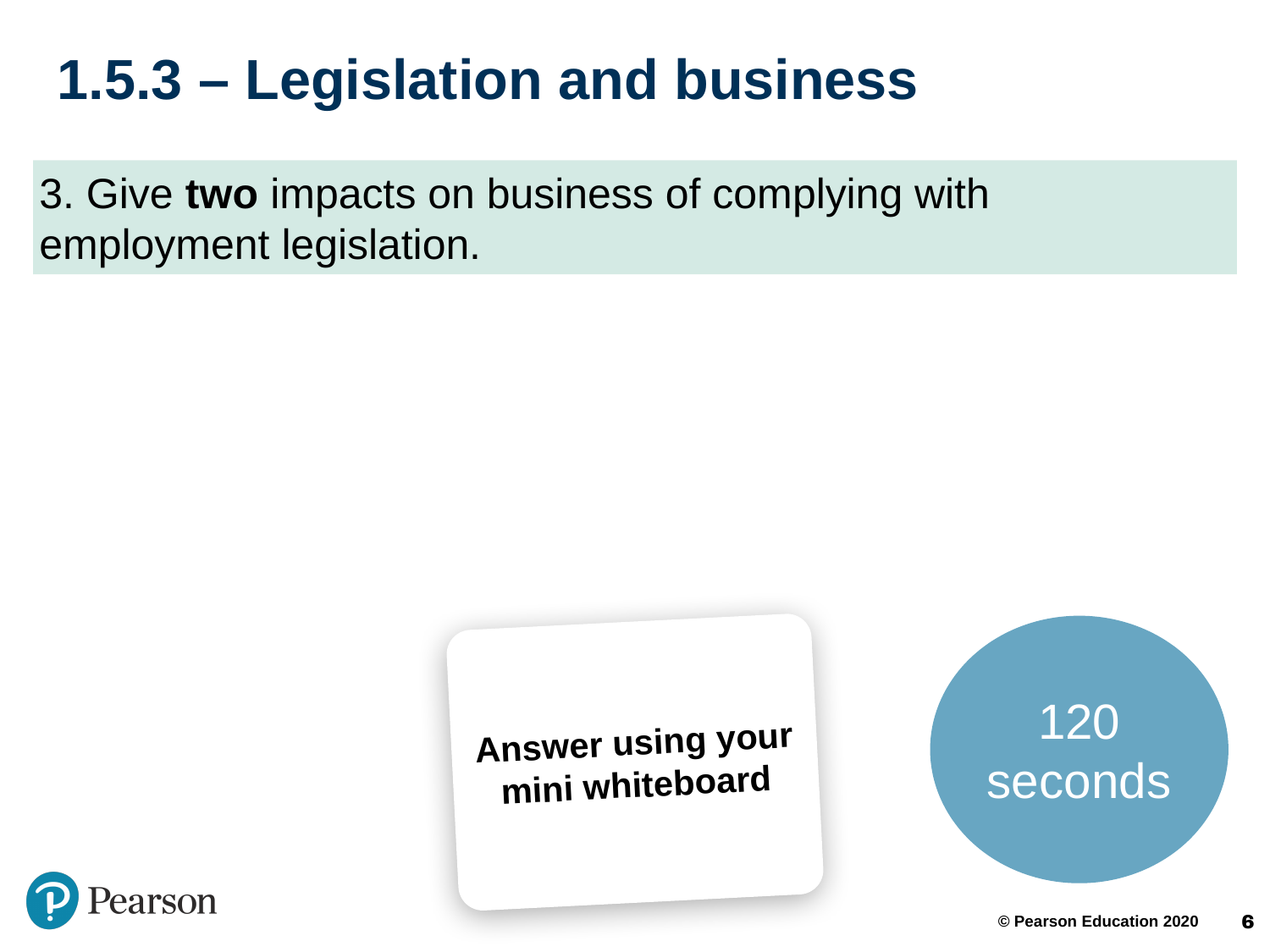

# 1.5.3 – Legislation and business
3. Give two impacts on business of complying with employment legislation.

120 seconds

Answer using your mini whiteboard

6